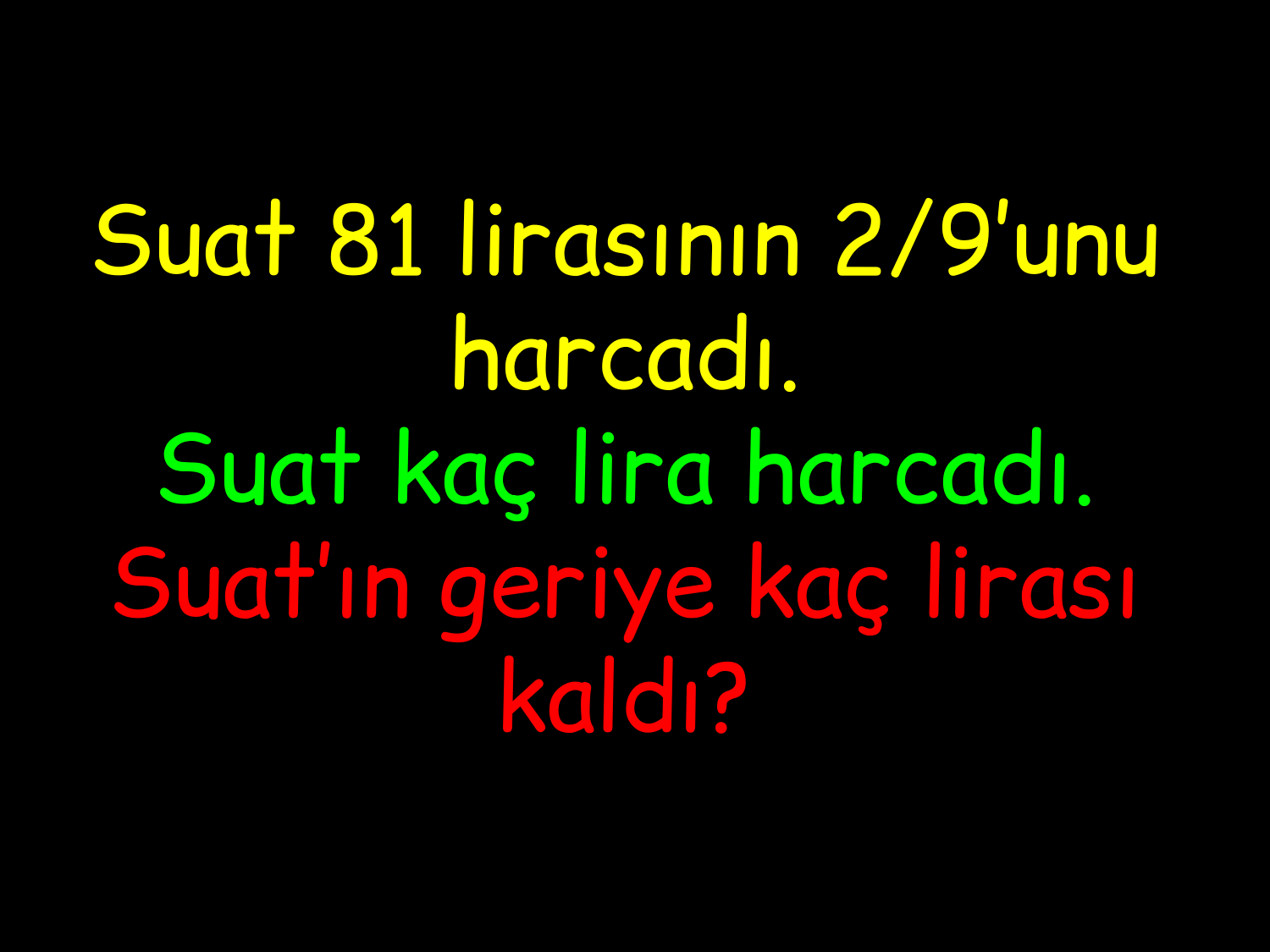

Suat 81 lirasının 2/9’unu harcadı.
Suat kaç lira harcadı.
Suat’ın geriye kaç lirası kaldı?